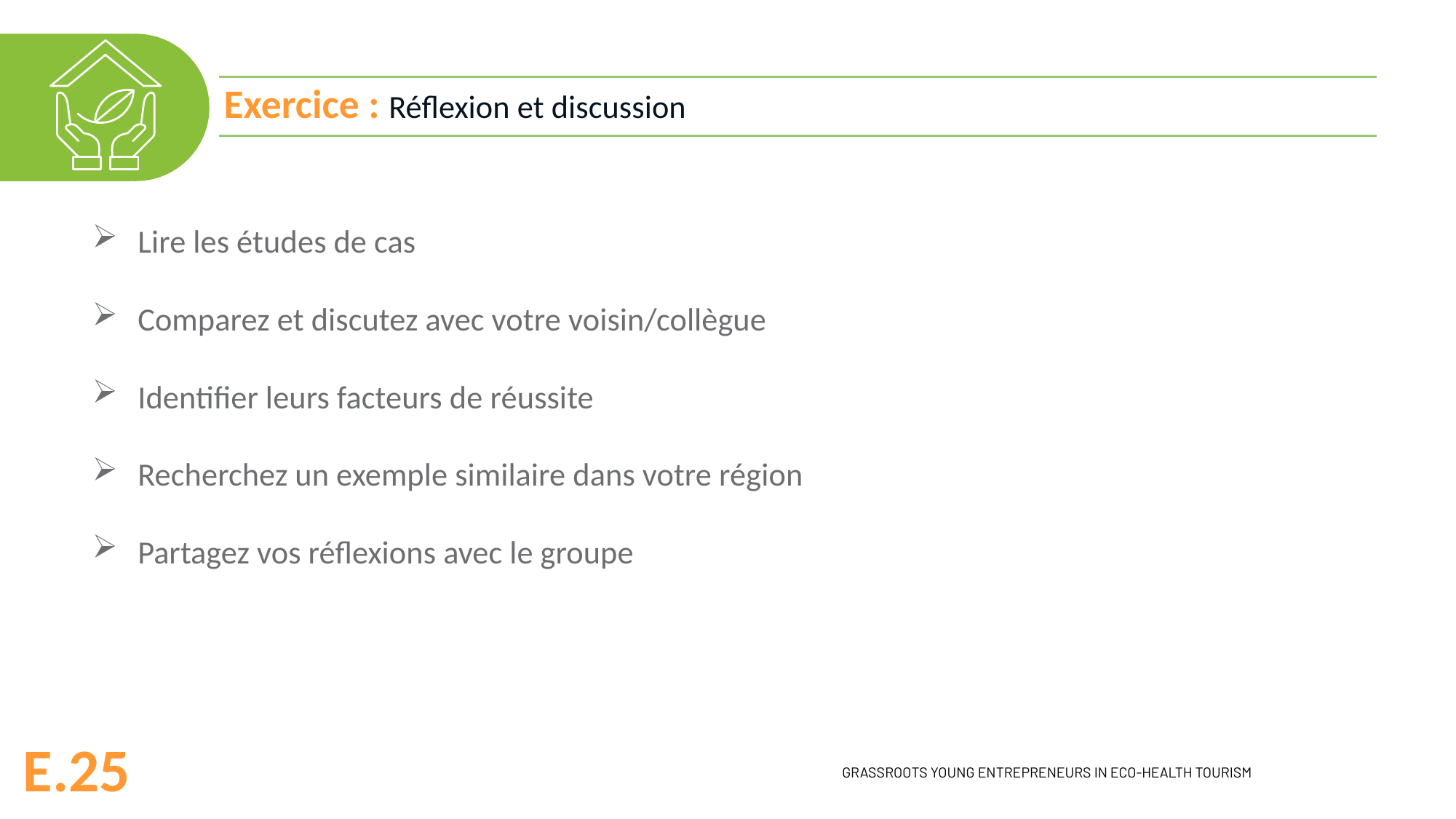

Exercice : Réflexion et discussion

Lire les études de cas

Comparez et discutez avec votre voisin/collègue

Identifier leurs facteurs de réussite

Recherchez un exemple similaire dans votre région

Partagez vos réflexions avec le groupe
E.25
GRASSROOTS YOUNG ENTREPRENEURS IN ECO-HEALTH TOURISM